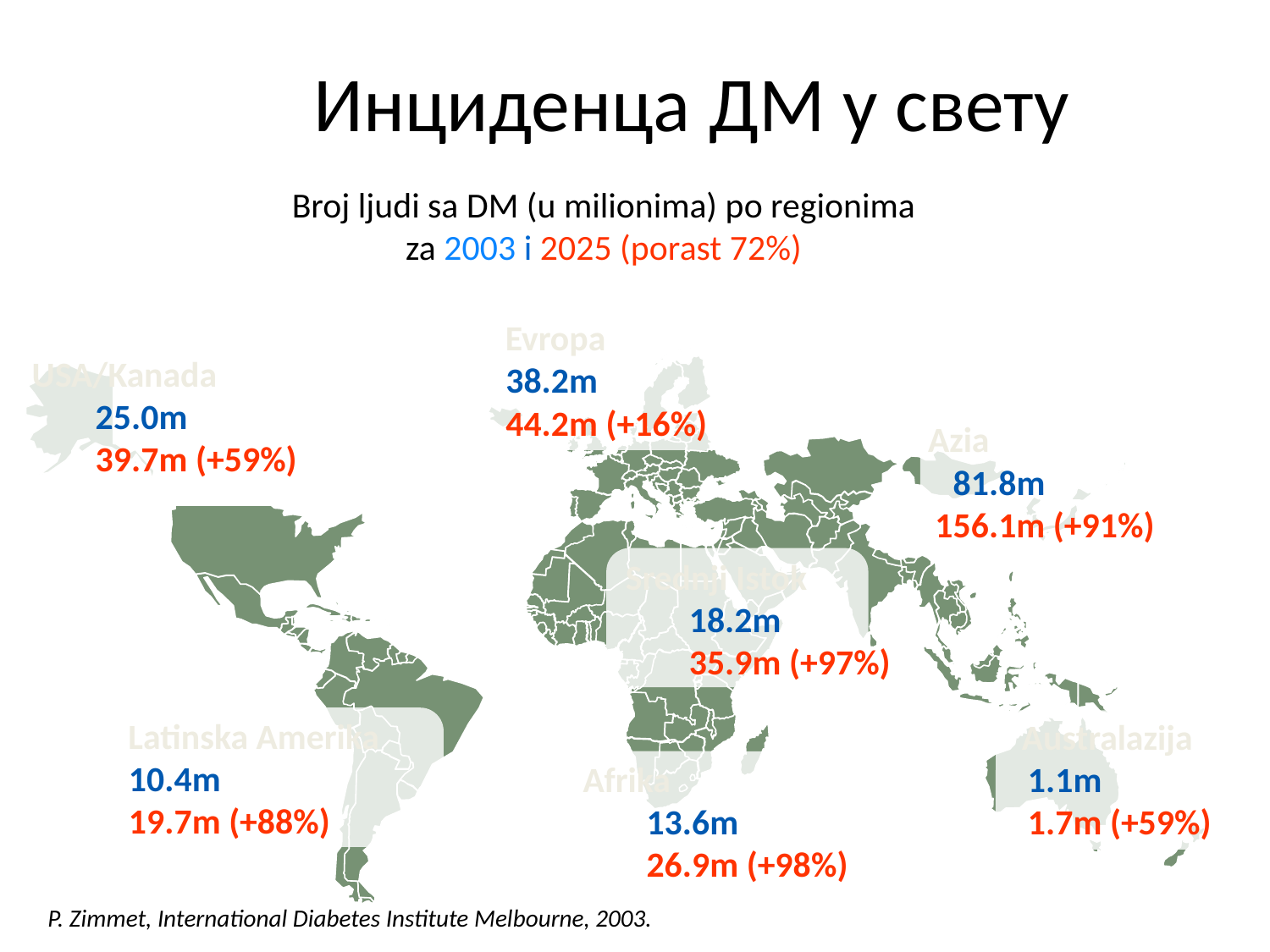

Инциденца ДМ у свету
Broj ljudi sa DM (u milionima) po regionima
za 2003 i 2025 (porast 72%)
Evropa
	38.2m
	44.2m (+16%)

USA/Kanada
	25.0m
	39.7m (+59%)

Azia
	81.8m
	156.1m (+91%)

Srednji Istok
	18.2m
	35.9m (+97%)

Latinska Amerika
	10.4m
	19.7m (+88%)
Australazija
	1.1m
	1.7m (+59%)
Afrika
	13.6m
	26.9m (+98%)

P. Zimmet, International Diabetes Institute Melbourne, 2003.